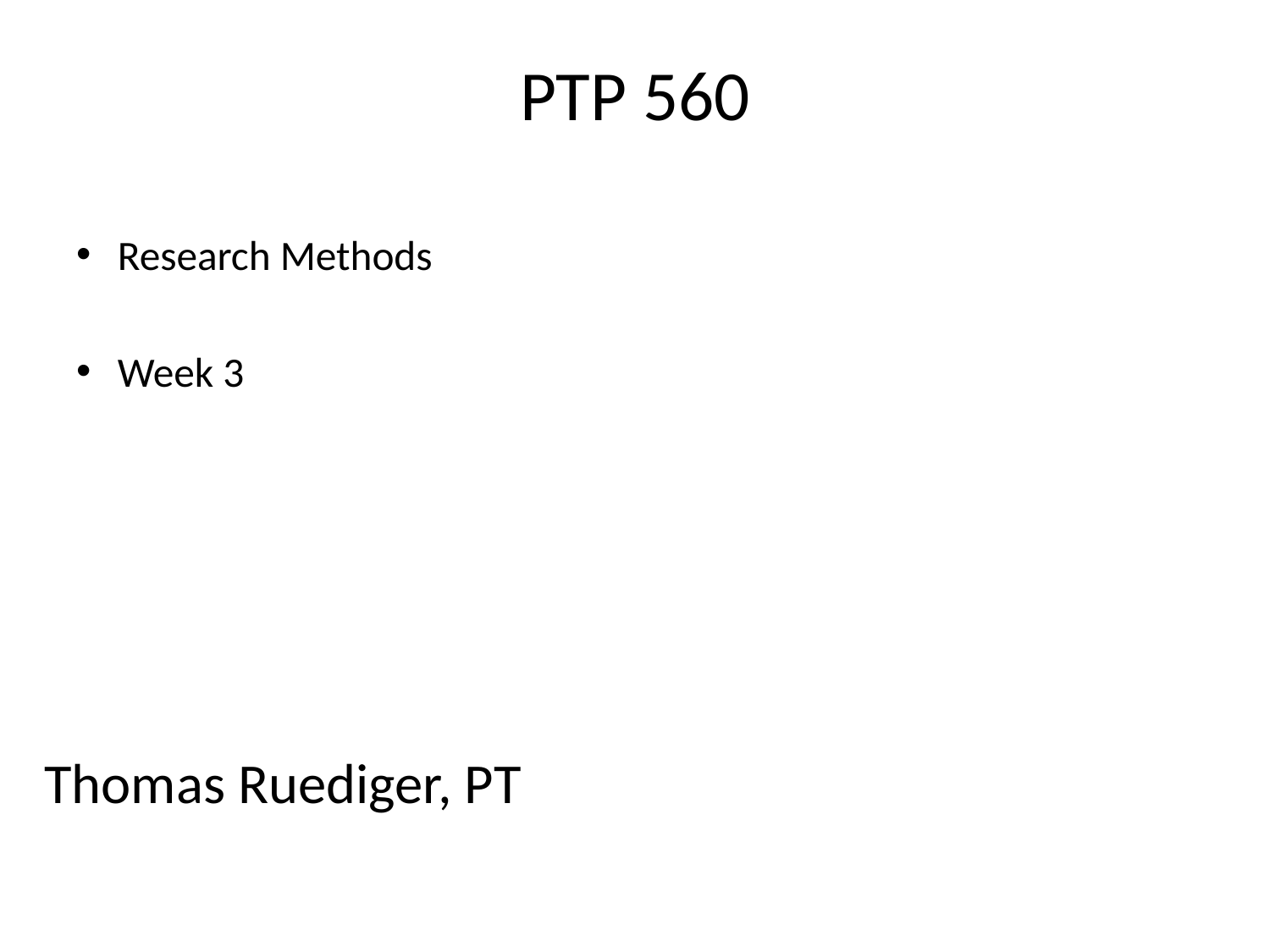

# PTP 560
Research Methods

Week 3

Thomas Ruediger, PT